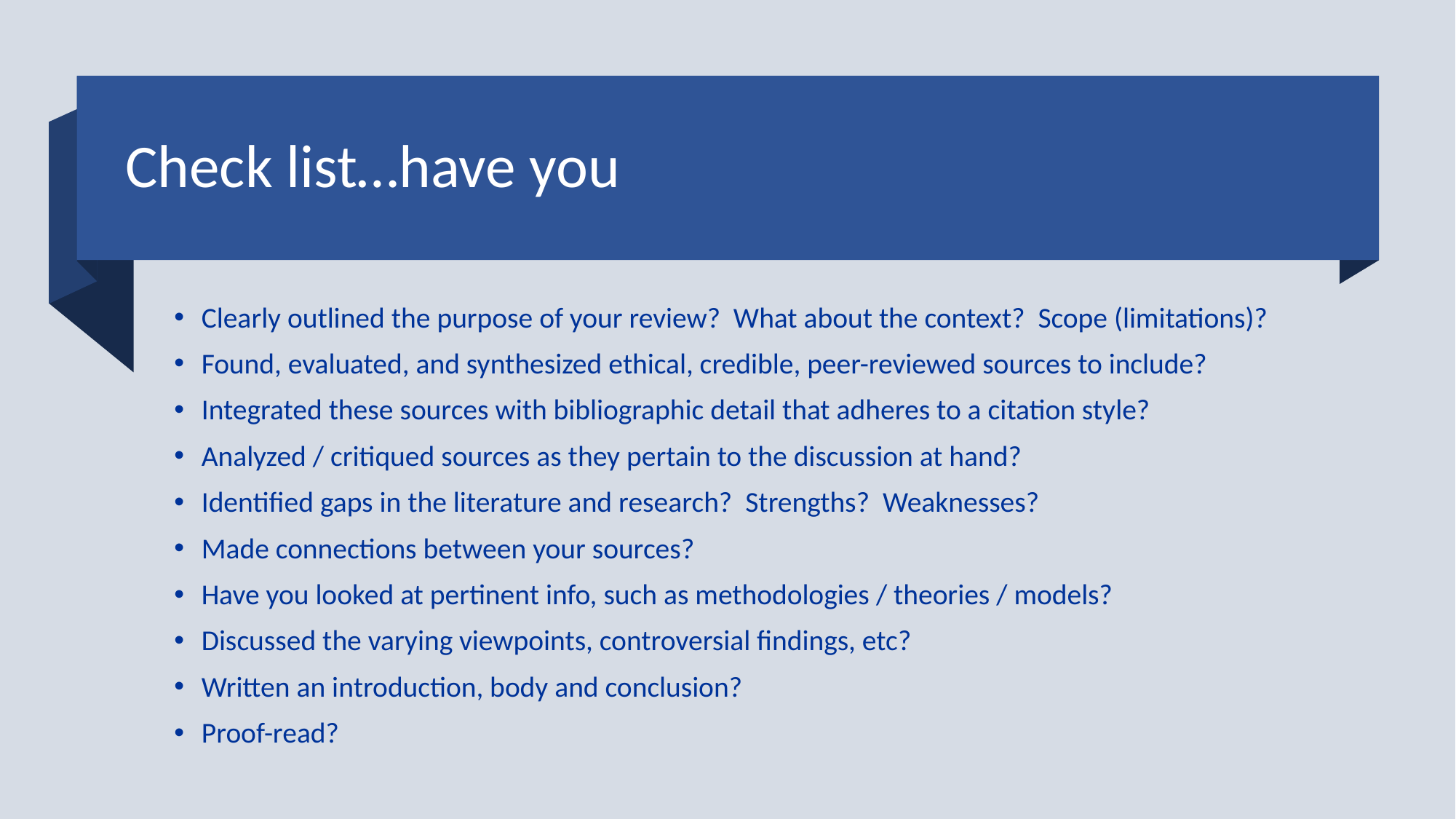

# Check list…have you

Clearly outlined the purpose of your review?  What about the context?  Scope (limitations)?
Found, evaluated, and synthesized ethical, credible, peer-reviewed sources to include?
Integrated these sources with bibliographic detail that adheres to a citation style?
Analyzed / critiqued sources as they pertain to the discussion at hand?
Identified gaps in the literature and research?  Strengths?  Weaknesses?
Made connections between your sources?
Have you looked at pertinent info, such as methodologies / theories / models?
Discussed the varying viewpoints, controversial findings, etc?
Written an introduction, body and conclusion?
Proof-read?